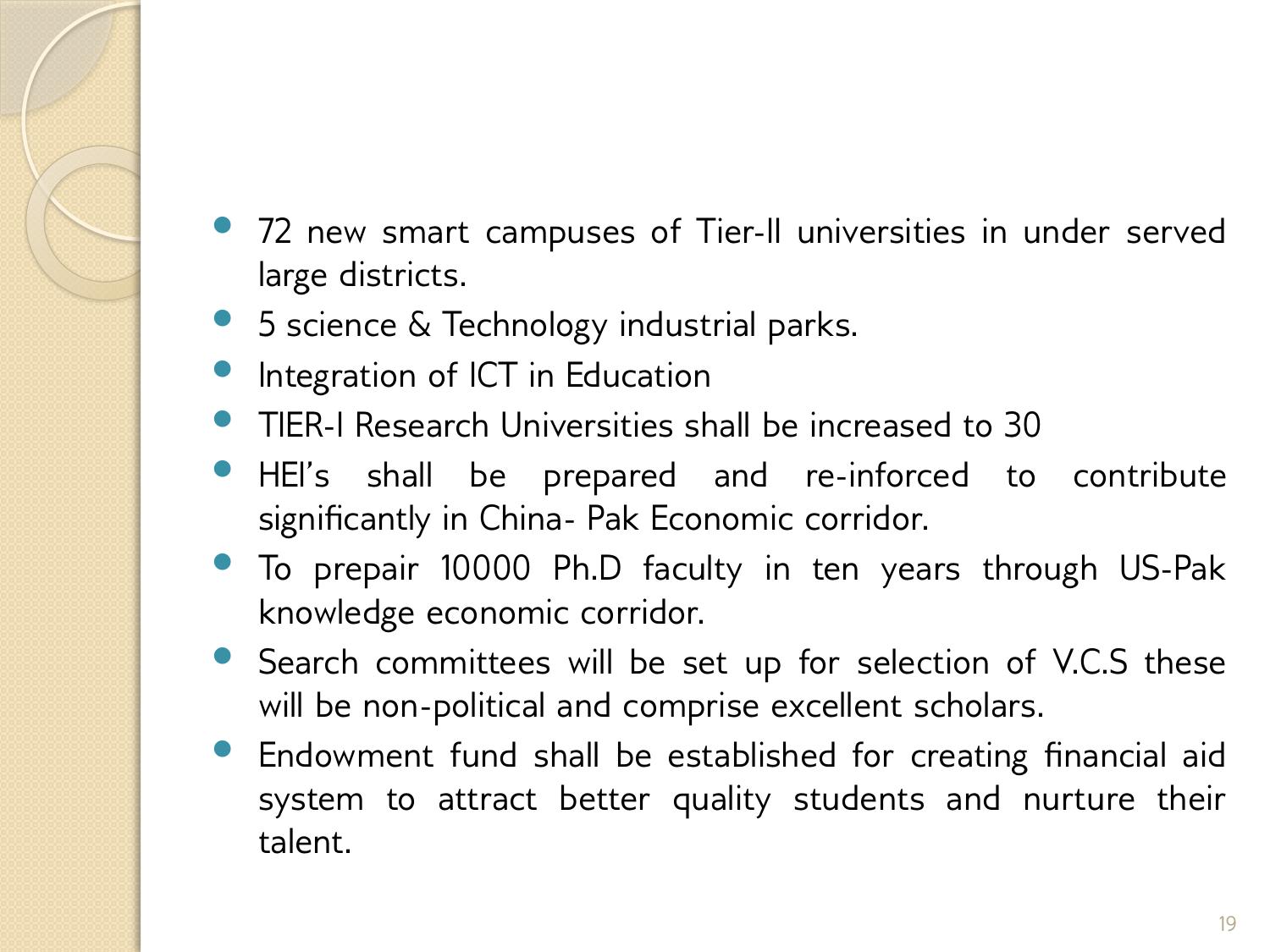

#
72 new smart campuses of Tier-II universities in under served large districts.
5 science & Technology industrial parks.
Integration of ICT in Education
TIER-I Research Universities shall be increased to 30
HEI’s shall be prepared and re-inforced to contribute significantly in China- Pak Economic corridor.
To prepair 10000 Ph.D faculty in ten years through US-Pak knowledge economic corridor.
Search committees will be set up for selection of V.C.S these will be non-political and comprise excellent scholars.
Endowment fund shall be established for creating financial aid system to attract better quality students and nurture their talent.

19